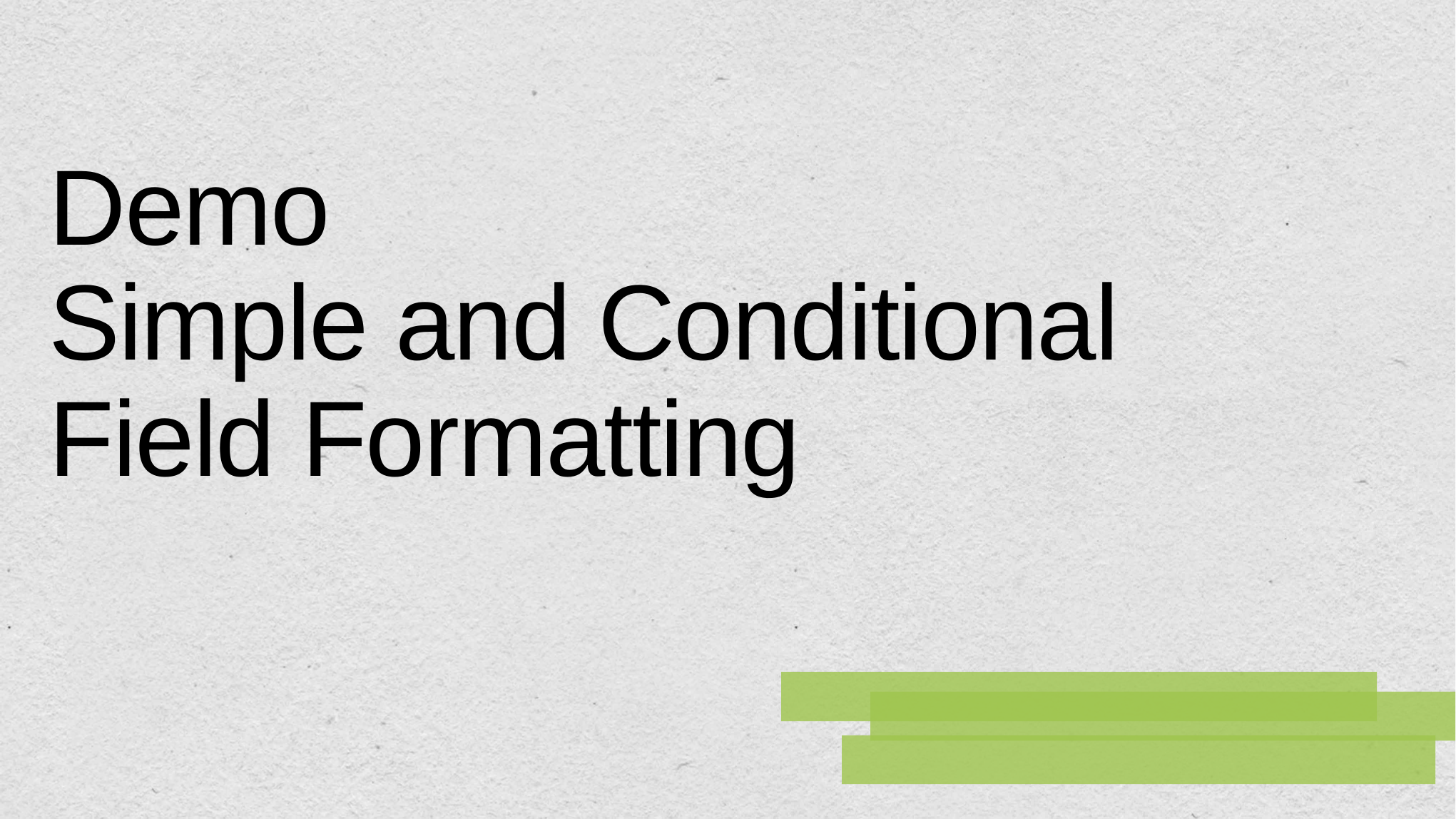

# Demo Simple and Conditional Field Formatting